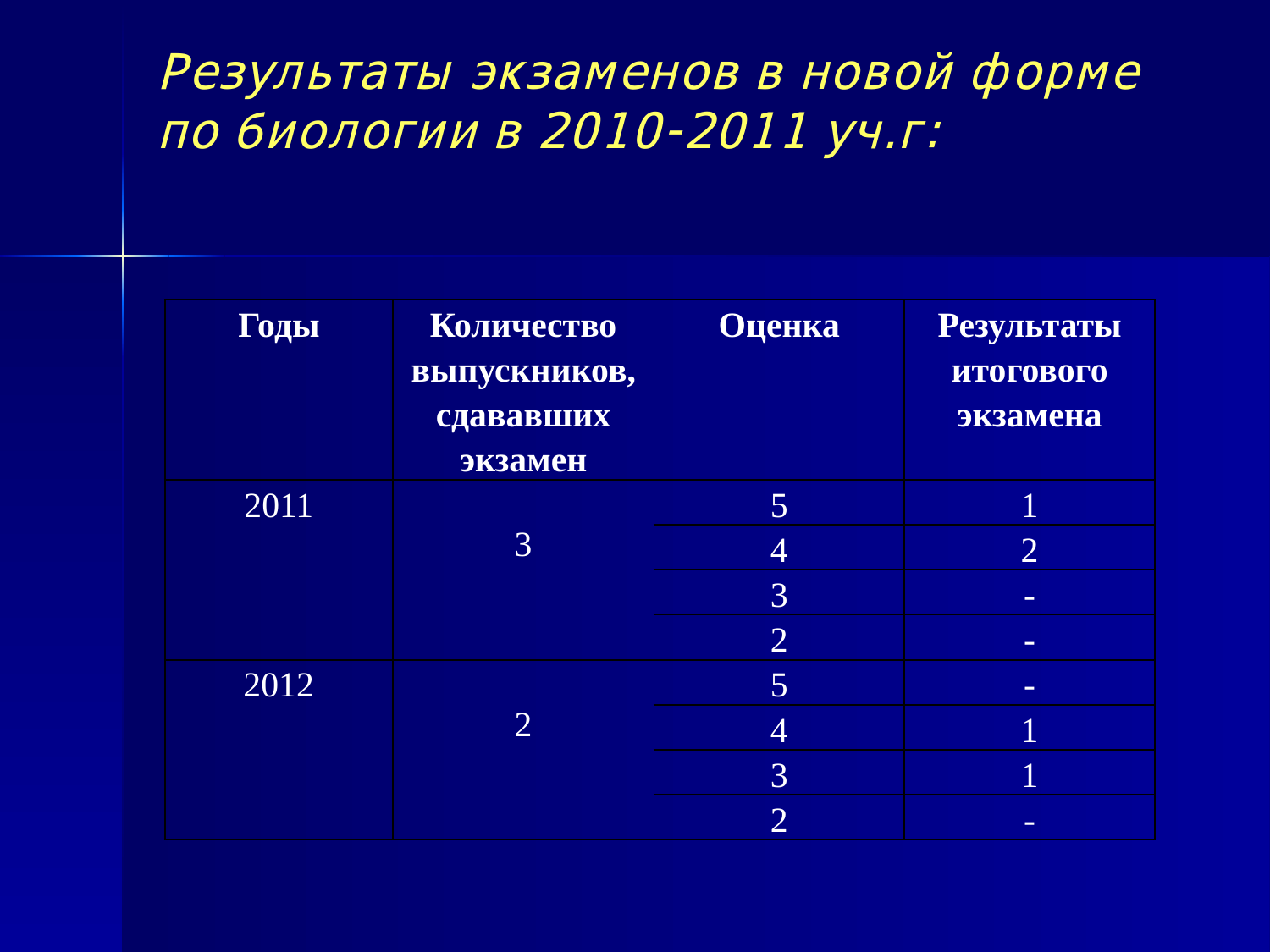

# Результаты экзаменов в новой форме по биологии в 2010-2011 уч.г:
| Годы | Количество выпускников, сдававших экзамен | Оценка | Результаты итогового экзамена |
| --- | --- | --- | --- |
| 2011 | 3 | 5 | 1 |
|  |  | 4 | 2 |
|  |  | 3 | - |
|  |  | 2 | - |
| 2012 | 2 | 5 | - |
|  |  | 4 | 1 |
|  |  | 3 | 1 |
|  |  | 2 | - |